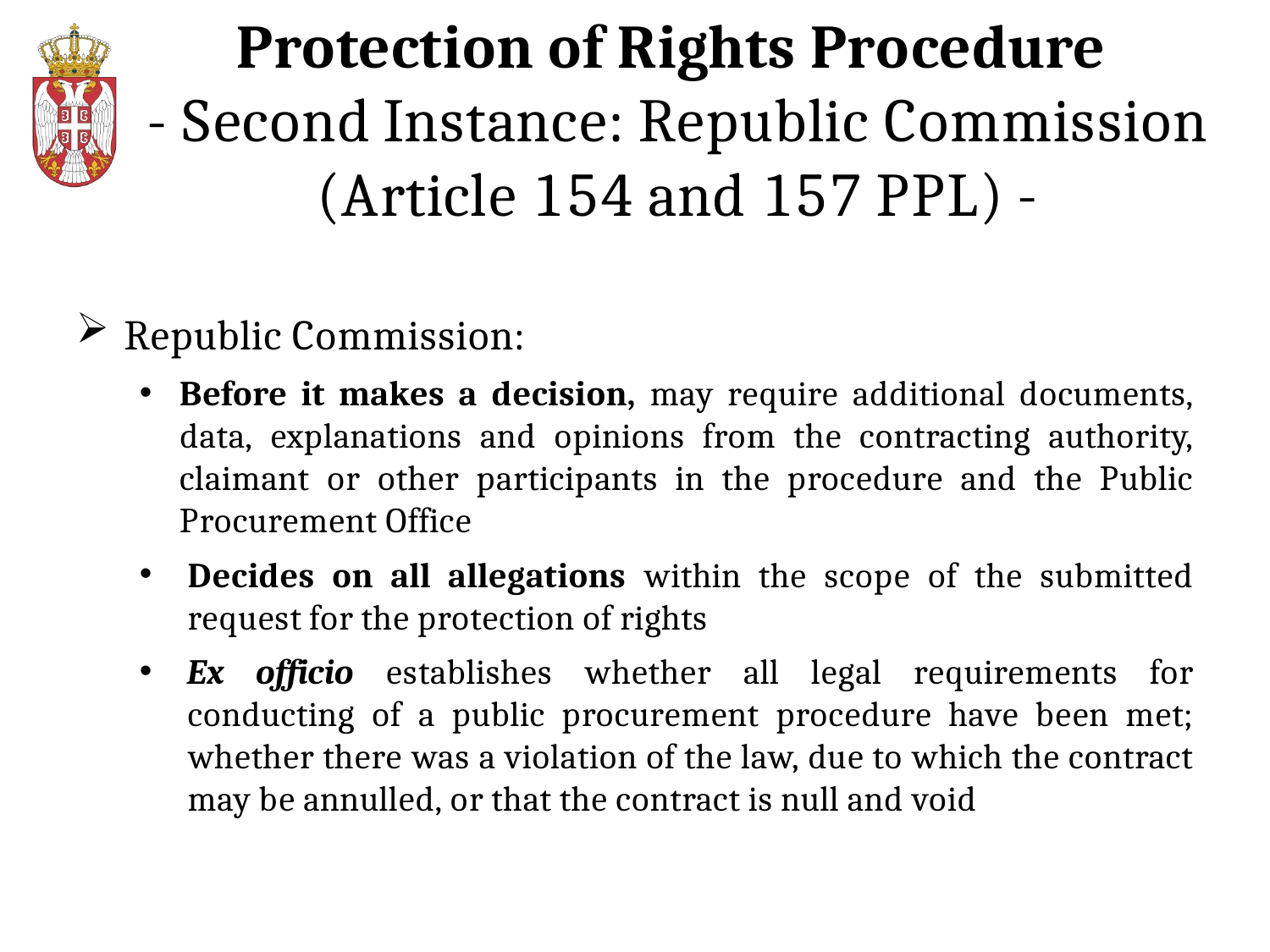

# Protection of Rights Procedure - Second Instance: Republic Commission (Article 154 and 157 PPL) -

Republic Commission:
Before it makes a decision, may require additional documents, data, explanations and opinions from the contracting authority, claimant or other participants in the procedure and the Public Procurement Office
Decides on all allegations within the scope of the submitted request for the protection of rights
Ex officio establishes whether all legal requirements for conducting of a public procurement procedure have been met; whether there was a violation of the law, due to which the contract may be annulled, or that the contract is null and void